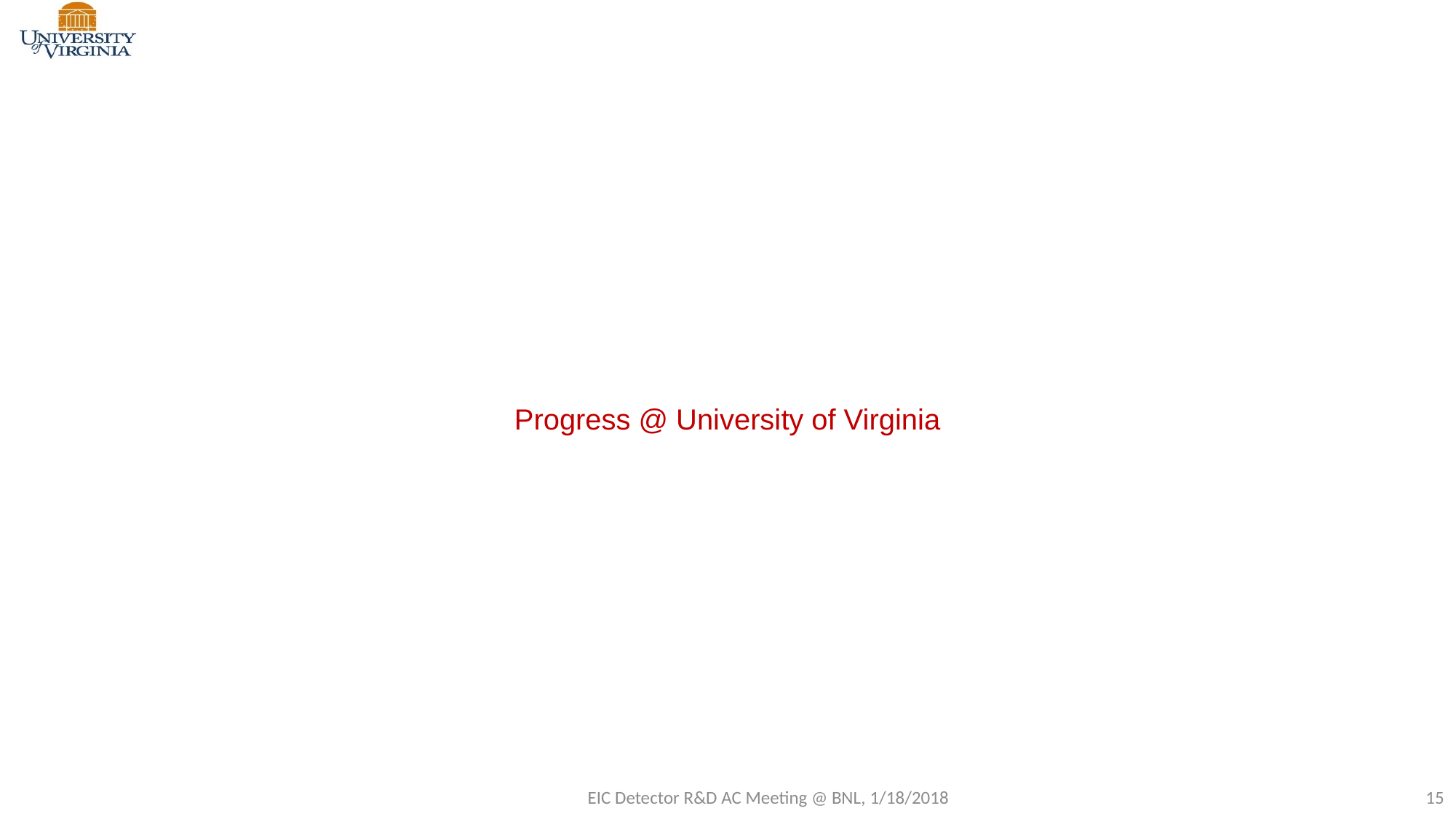

Progress @ University of Virginia
EIC Detector R&D AC Meeting @ BNL, 1/18/2018
15